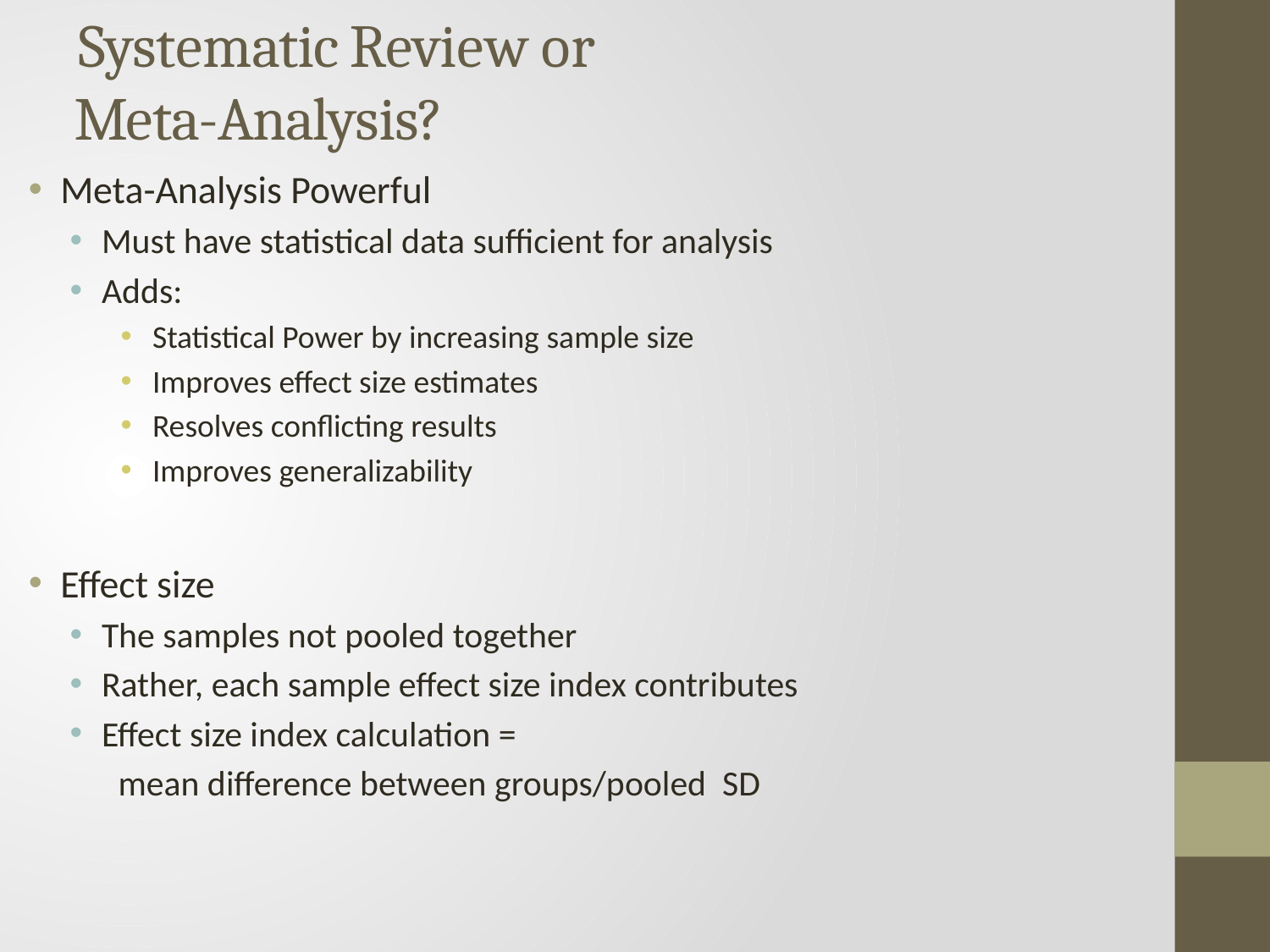

# Systematic Review or Meta-Analysis?
Meta-Analysis Powerful
Must have statistical data sufficient for analysis
Adds:
Statistical Power by increasing sample size
Improves effect size estimates
Resolves conflicting results
Improves generalizability

Effect size
The samples not pooled together
Rather, each sample effect size index contributes
Effect size index calculation =
      mean difference between groups/pooled  SD